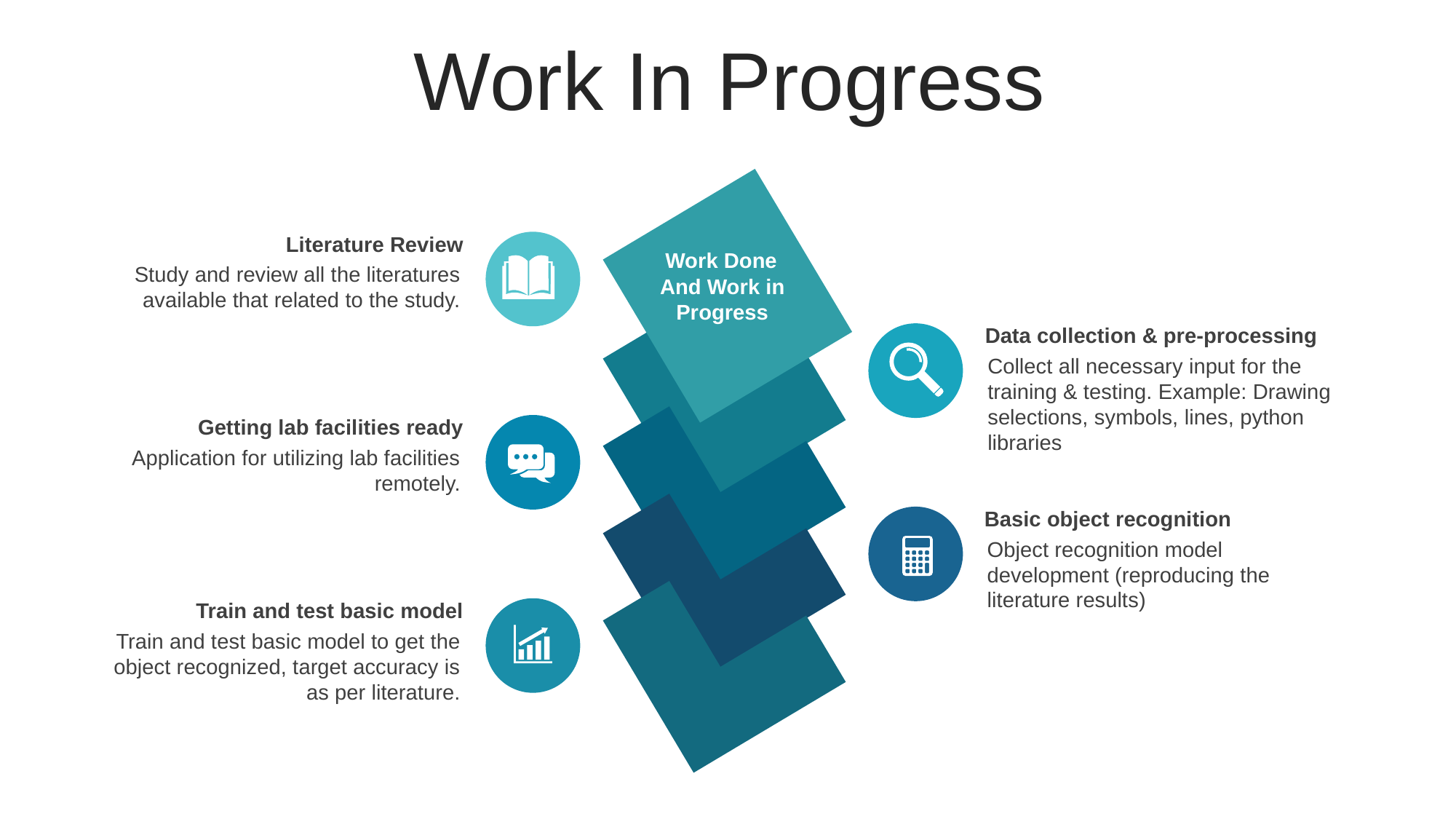

Work In Progress

Literature Review
Study and review all the literatures available that related to the study.

Work Done
And Work in Progress

Data collection & pre-processing
Collect all necessary input for the training & testing. Example: Drawing selections, symbols, lines, python libraries

Getting lab facilities ready
Application for utilizing lab facilities remotely.

Basic object recognition
Object recognition model development (reproducing the literature results)

Train and test basic model
Train and test basic model to get the object recognized, target accuracy is as per literature.